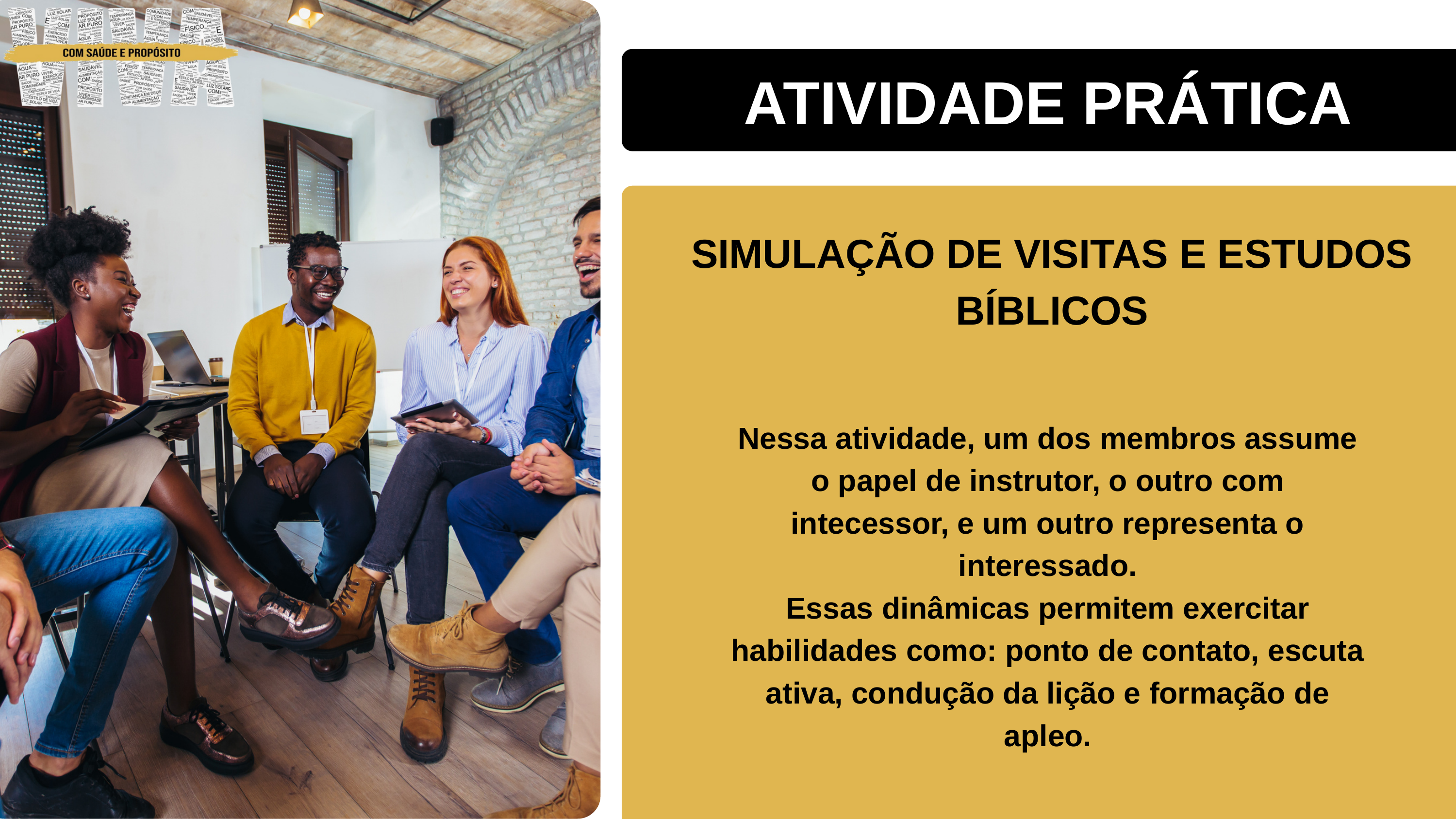

ATIVIDADE PRÁTICA

SIMULAÇÃO DE VISITAS E ESTUDOS BÍBLICOS
Nessa atividade, um dos membros assume o papel de instrutor, o outro com intecessor, e um outro representa o interessado.
Essas dinâmicas permitem exercitar habilidades como: ponto de contato, escuta ativa, condução da lição e formação de apleo.